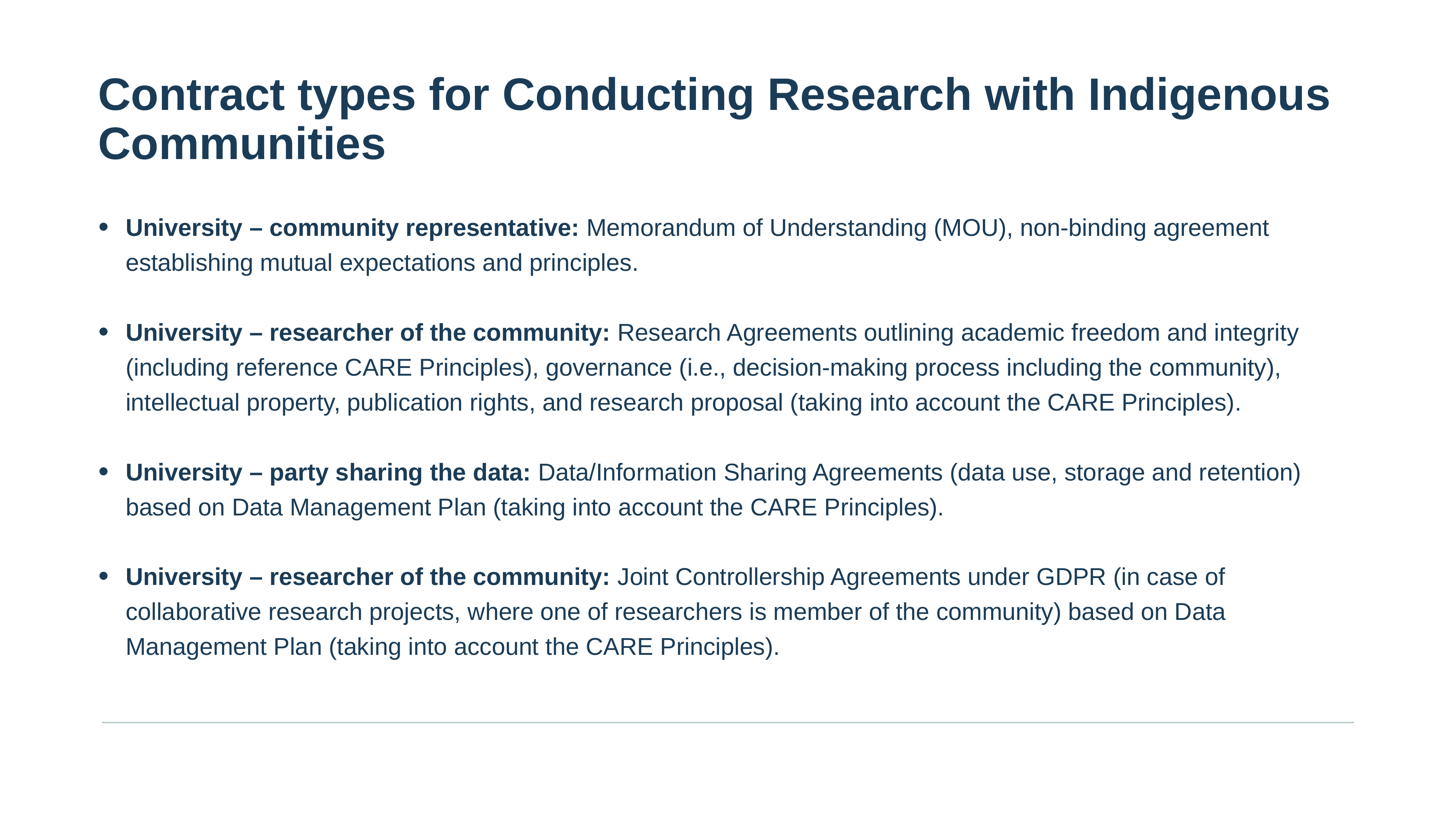

Contract types for Conducting Research with Indigenous Communities
University – community representative: Memorandum of Understanding (MOU), non-binding agreement establishing mutual expectations and principles.

University – researcher of the community: Research Agreements outlining academic freedom and integrity (including reference CARE Principles), governance (i.e., decision-making process including the community), intellectual property, publication rights, and research proposal (taking into account the CARE Principles).

University – party sharing the data: Data/Information Sharing Agreements (data use, storage and retention) based on Data Management Plan (taking into account the CARE Principles).

University – researcher of the community: Joint Controllership Agreements under GDPR (in case of collaborative research projects, where one of researchers is member of the community) based on Data Management Plan (taking into account the CARE Principles).